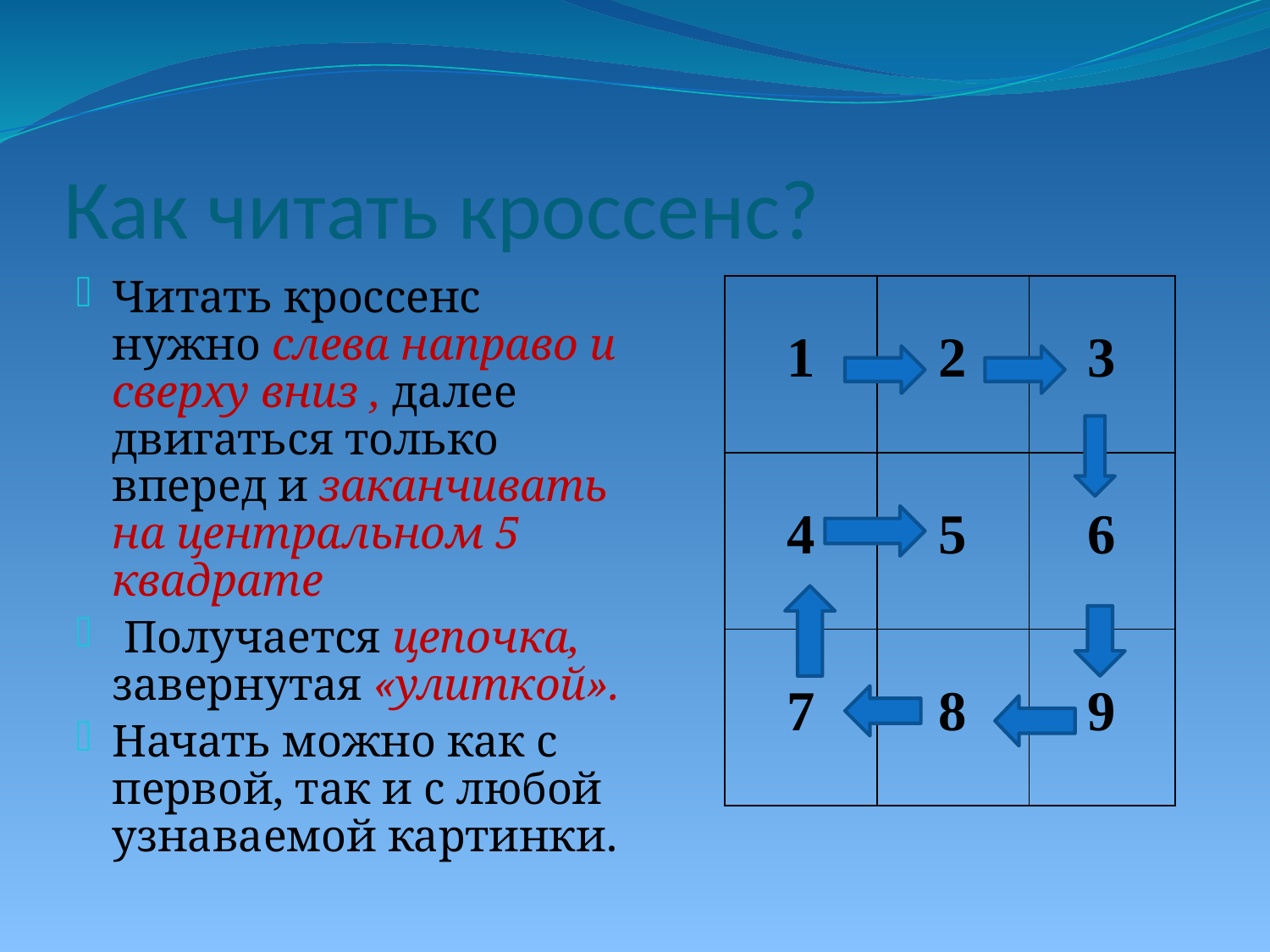

# Как читать кроссенс?
Читать кроссенс нужно слева направо и сверху вниз , далее двигаться только вперед и заканчивать на центральном 5 квадрате
 Получается цепочка, завернутая «улиткой».
Начать можно как с первой, так и с любой узнаваемой картинки.

| 1 | 2 | 3 |
| --- | --- | --- |
| 4 | 5 | 6 |
| 7 | 8 | 9 |